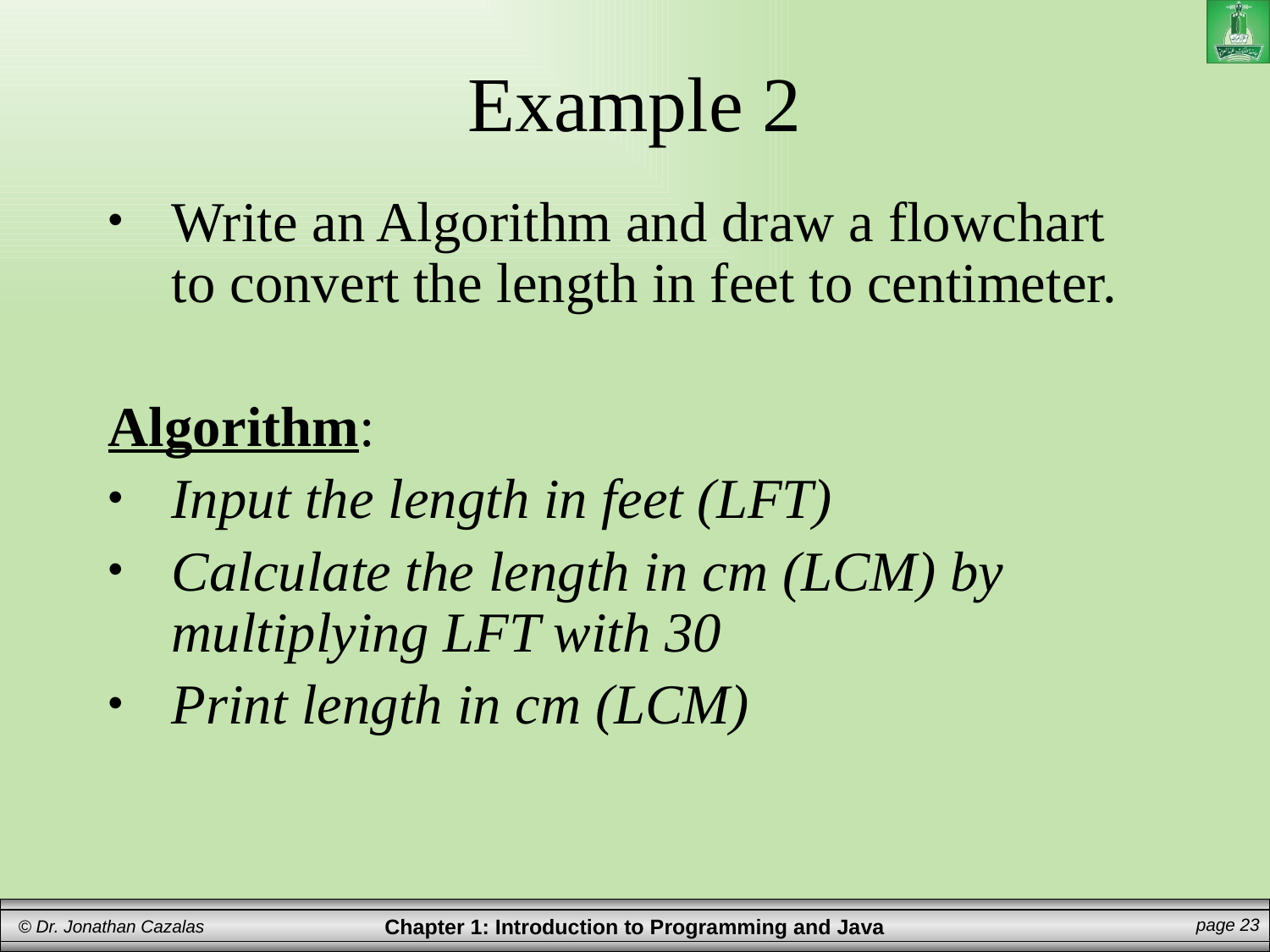

# Example 2
Write an Algorithm and draw a flowchart to convert the length in feet to centimeter.

Algorithm:
Input the length in feet (LFT)
Calculate the length in cm (LCM) by multiplying LFT with 30
Print length in cm (LCM)